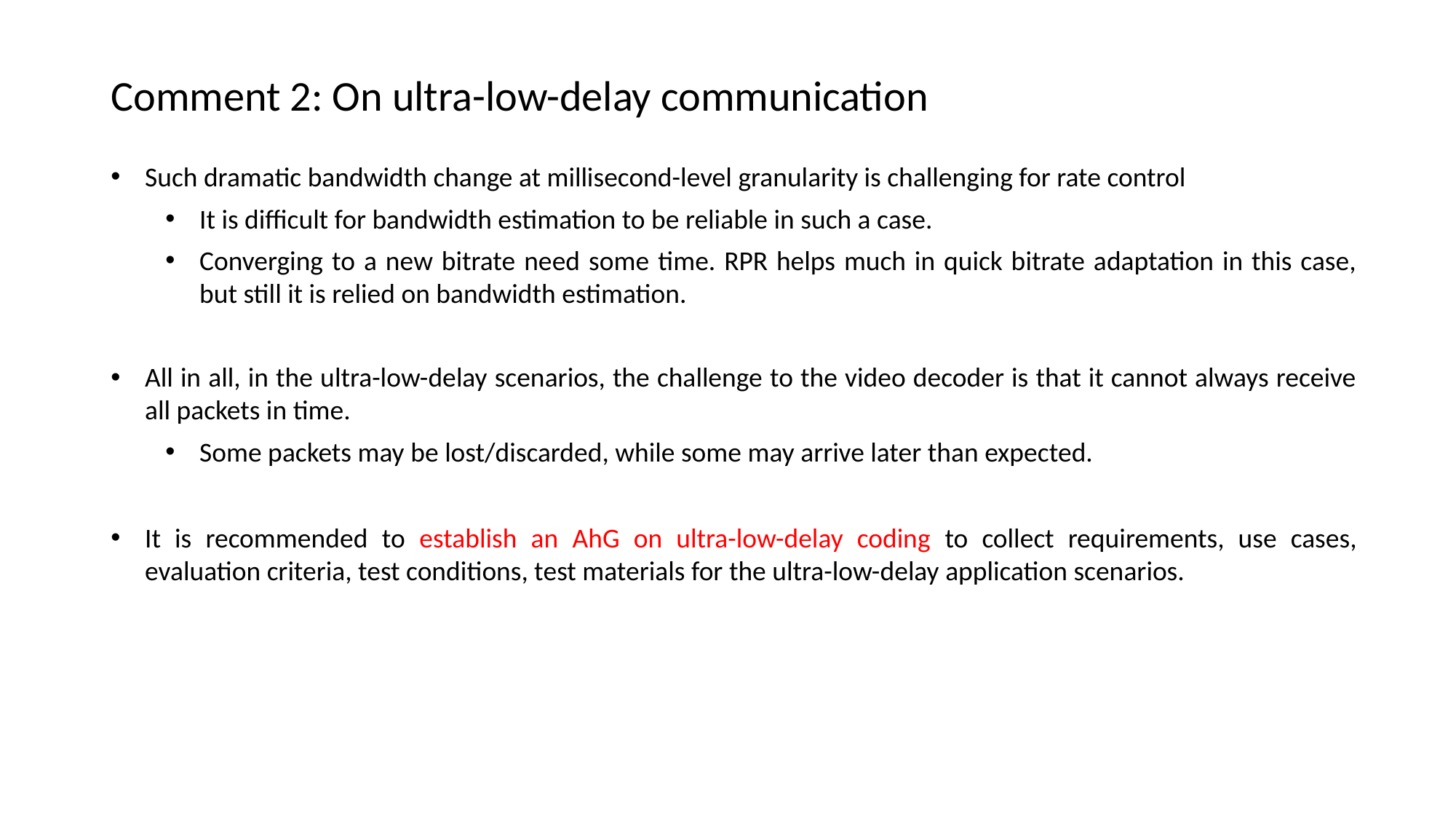

# Comment 2: On ultra-low-delay communication
Such dramatic bandwidth change at millisecond-level granularity is challenging for rate control
It is difficult for bandwidth estimation to be reliable in such a case.
Converging to a new bitrate need some time. RPR helps much in quick bitrate adaptation in this case, but still it is relied on bandwidth estimation.

All in all, in the ultra-low-delay scenarios, the challenge to the video decoder is that it cannot always receive all packets in time.
Some packets may be lost/discarded, while some may arrive later than expected.

It is recommended to establish an AhG on ultra-low-delay coding to collect requirements, use cases, evaluation criteria, test conditions, test materials for the ultra-low-delay application scenarios.